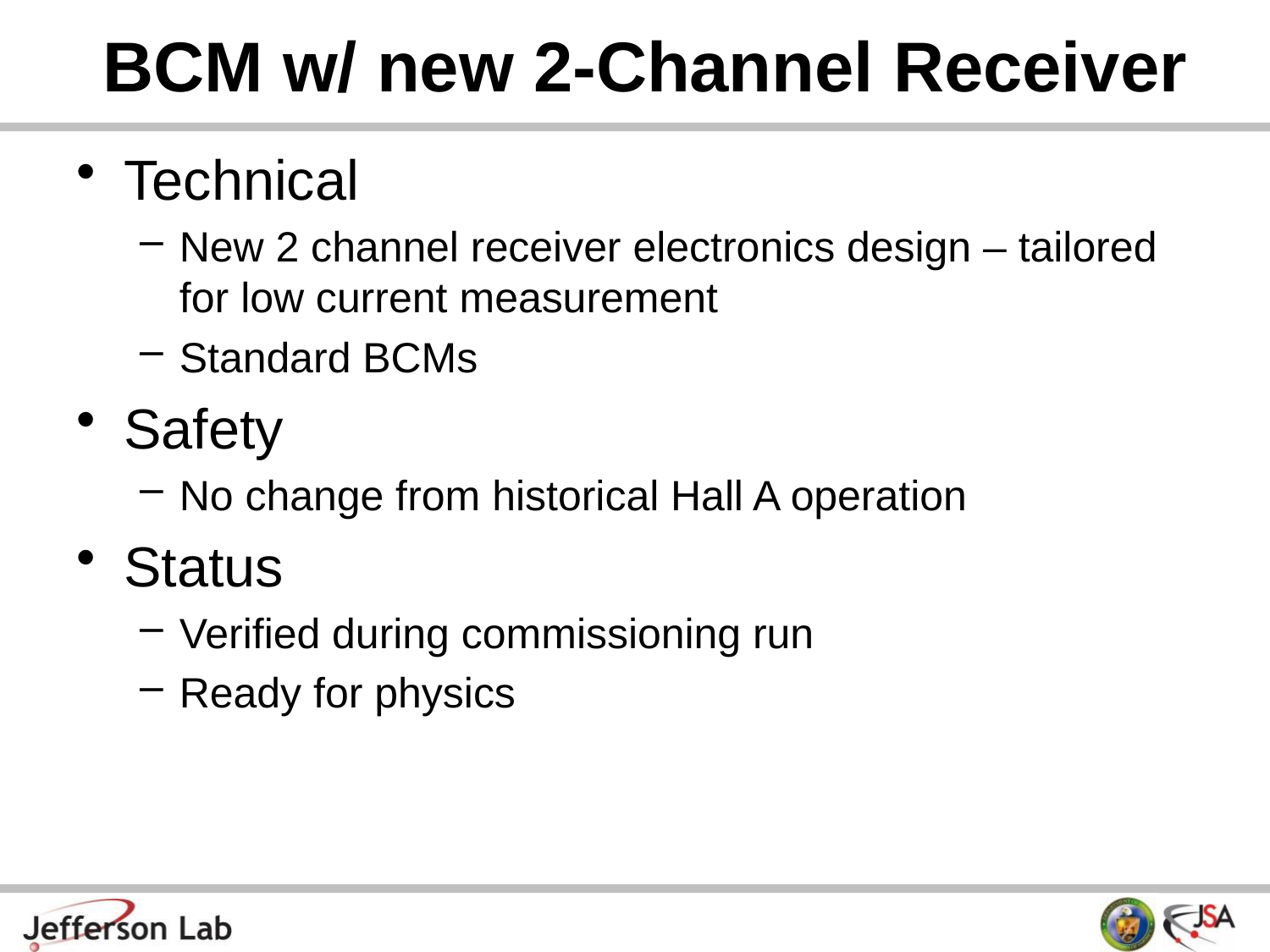

# BCM w/ new 2-Channel Receiver
Technical
New 2 channel receiver electronics design – tailored for low current measurement
Standard BCMs
Safety
No change from historical Hall A operation
Status
Verified during commissioning run
Ready for physics